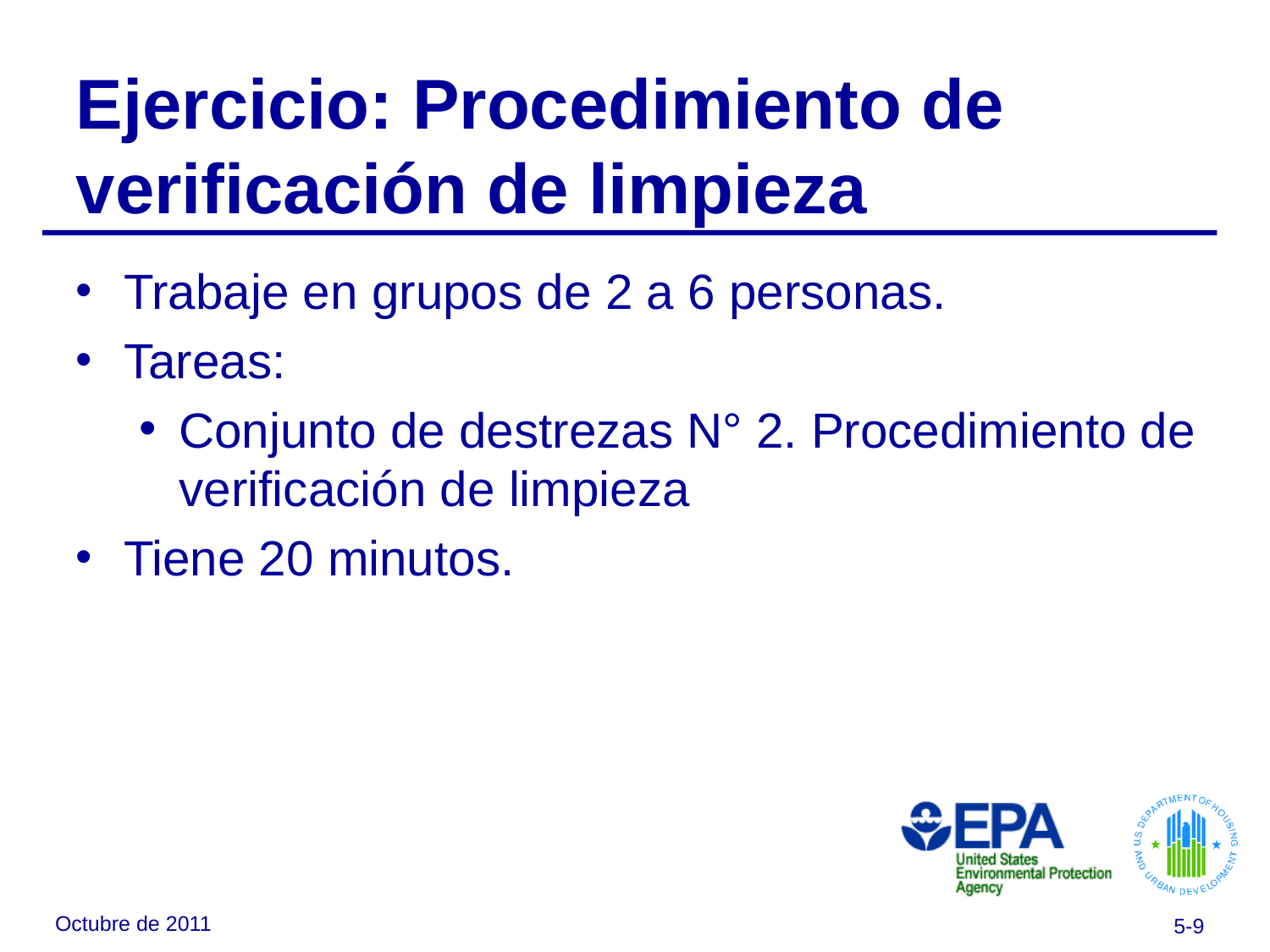

Ejercicio: Procedimiento de verificación de limpieza
Trabaje en grupos de 2 a 6 personas.
Tareas:
Conjunto de destrezas N° 2. Procedimiento de verificación de limpieza
Tiene 20 minutos.
Octubre de 2011
5-9